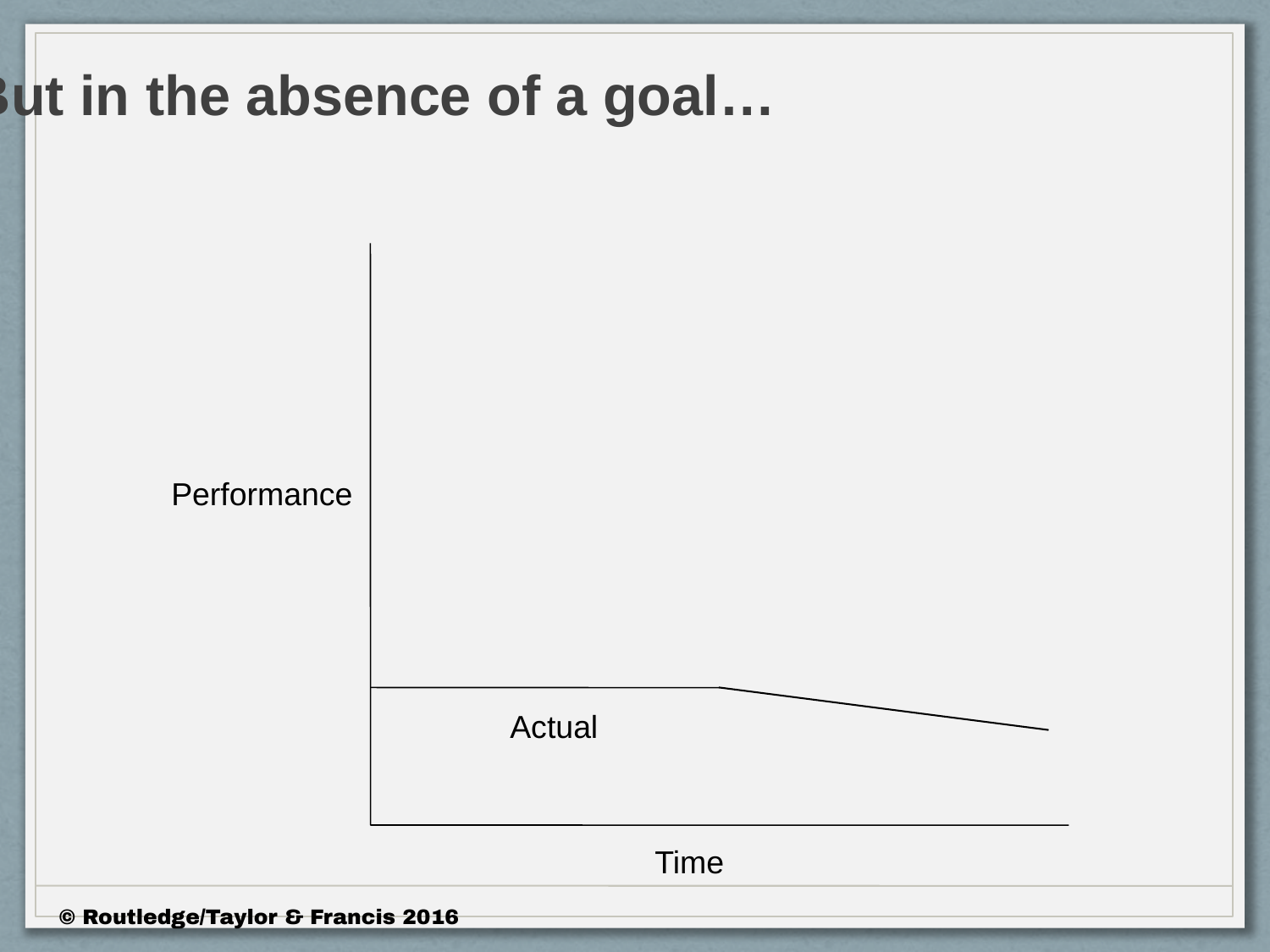

But in the absence of a goal…

Performance

Actual

  Time
© Routledge/Taylor & Francis 2016